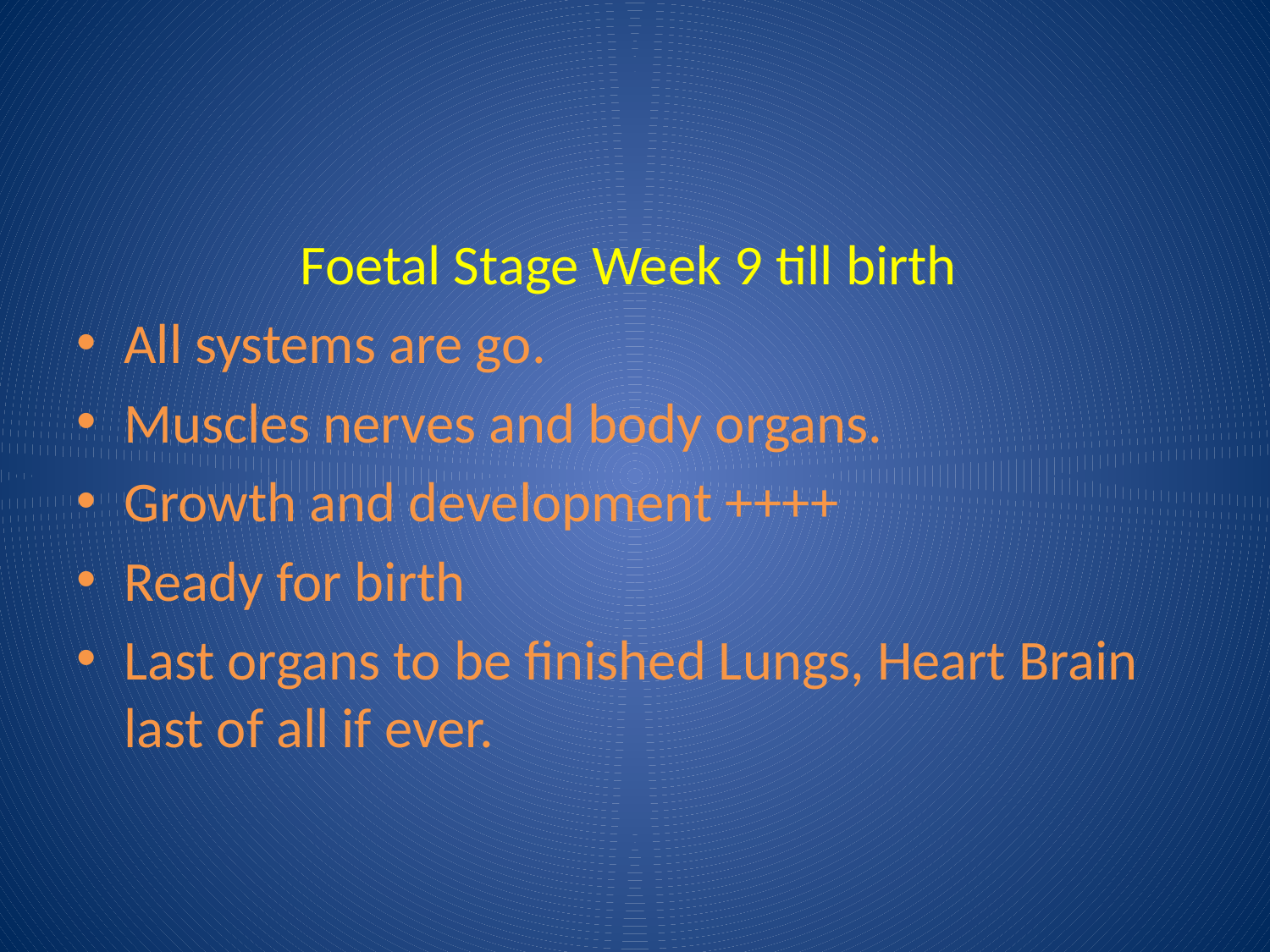

#
Foetal Stage Week 9 till birth
All systems are go.
Muscles nerves and body organs.
Growth and development ++++
Ready for birth
Last organs to be finished Lungs, Heart Brain last of all if ever.